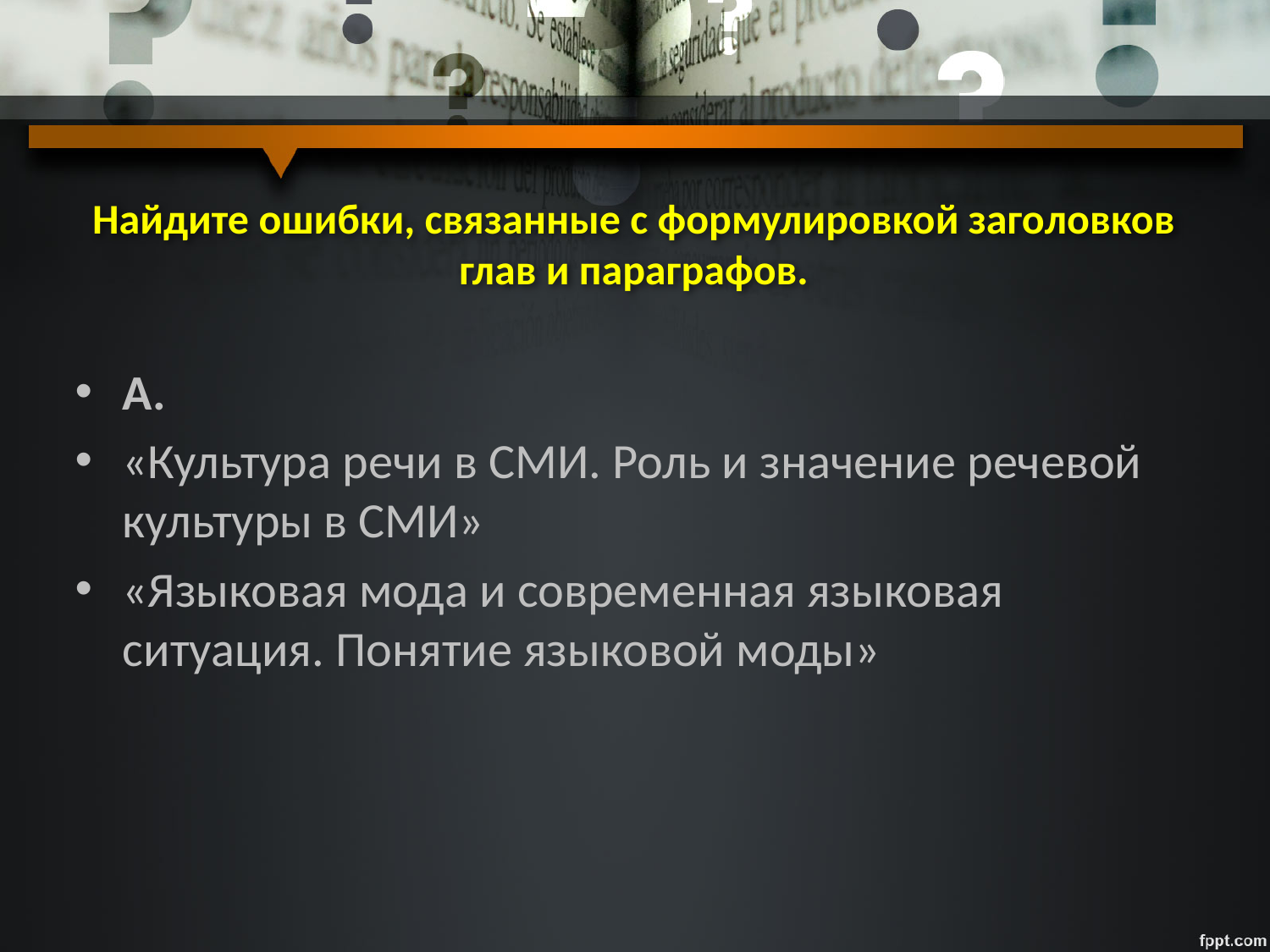

# Найдите ошибки, связанные с формулировкой заголовков глав и параграфов.

А.
«Культура речи в СМИ. Роль и значение речевой культуры в СМИ»
«Языковая мода и современная языковая ситуация. Понятие языковой моды»